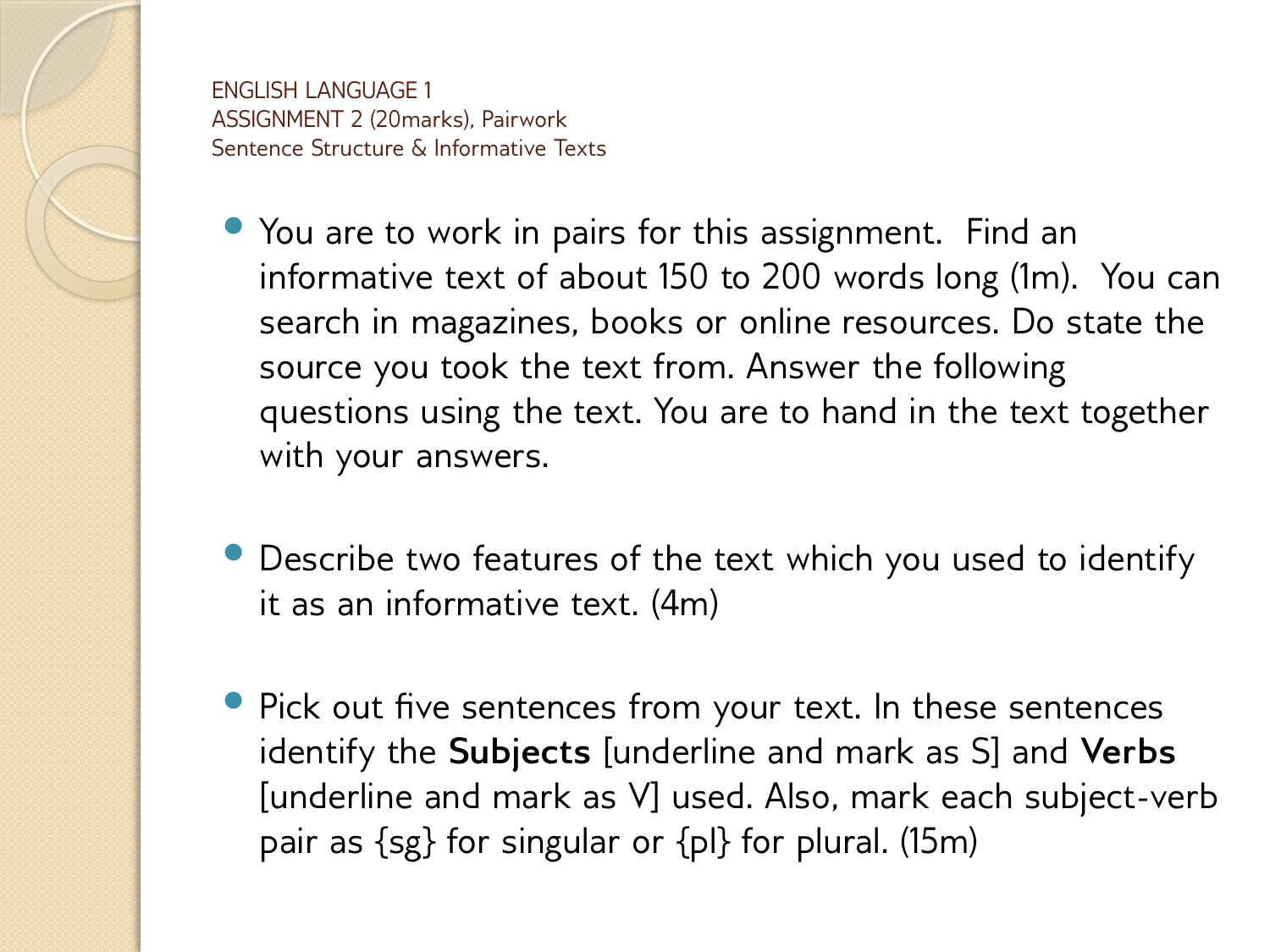

# ENGLISH LANGUAGE 1 ASSIGNMENT 2 (20marks), Pairwork Sentence Structure & Informative Texts
You are to work in pairs for this assignment.  Find an informative text of about 150 to 200 words long (1m).  You can search in magazines, books or online resources. Do state the source you took the text from. Answer the following questions using the text. You are to hand in the text together with your answers.

Describe two features of the text which you used to identify it as an informative text. (4m)

Pick out five sentences from your text. In these sentences identify the Subjects [underline and mark as S] and Verbs [underline and mark as V] used. Also, mark each subject-verb pair as {sg} for singular or {pl} for plural. (15m)